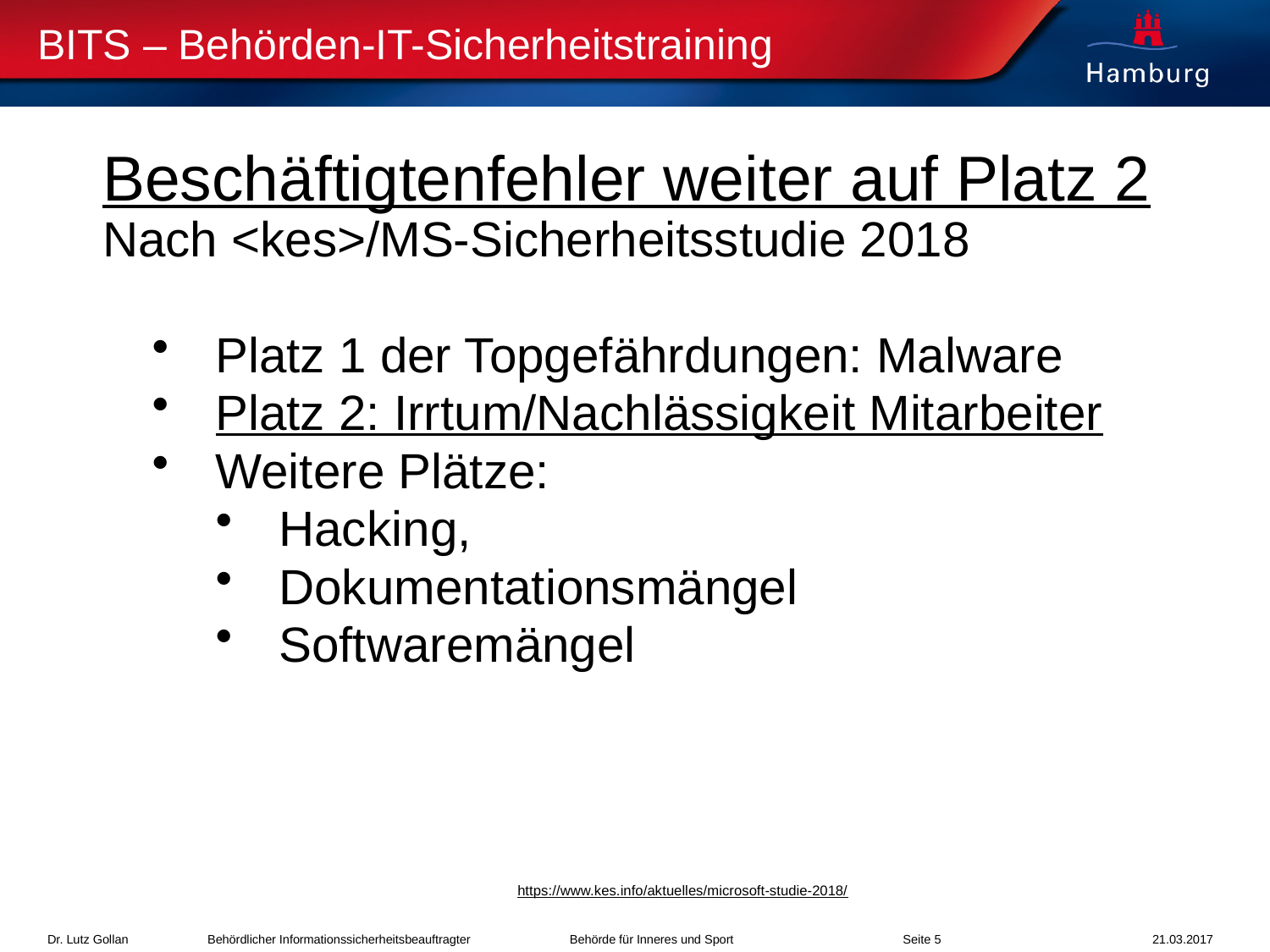

Beschäftigtenfehler weiter auf Platz 2
Nach <kes>/MS-Sicherheitsstudie 2018

Platz 1 der Topgefährdungen: Malware
Platz 2: Irrtum/Nachlässigkeit Mitarbeiter
Weitere Plätze:
Hacking,
Dokumentationsmängel
Softwaremängel
https://www.kes.info/aktuelles/microsoft-studie-2018/